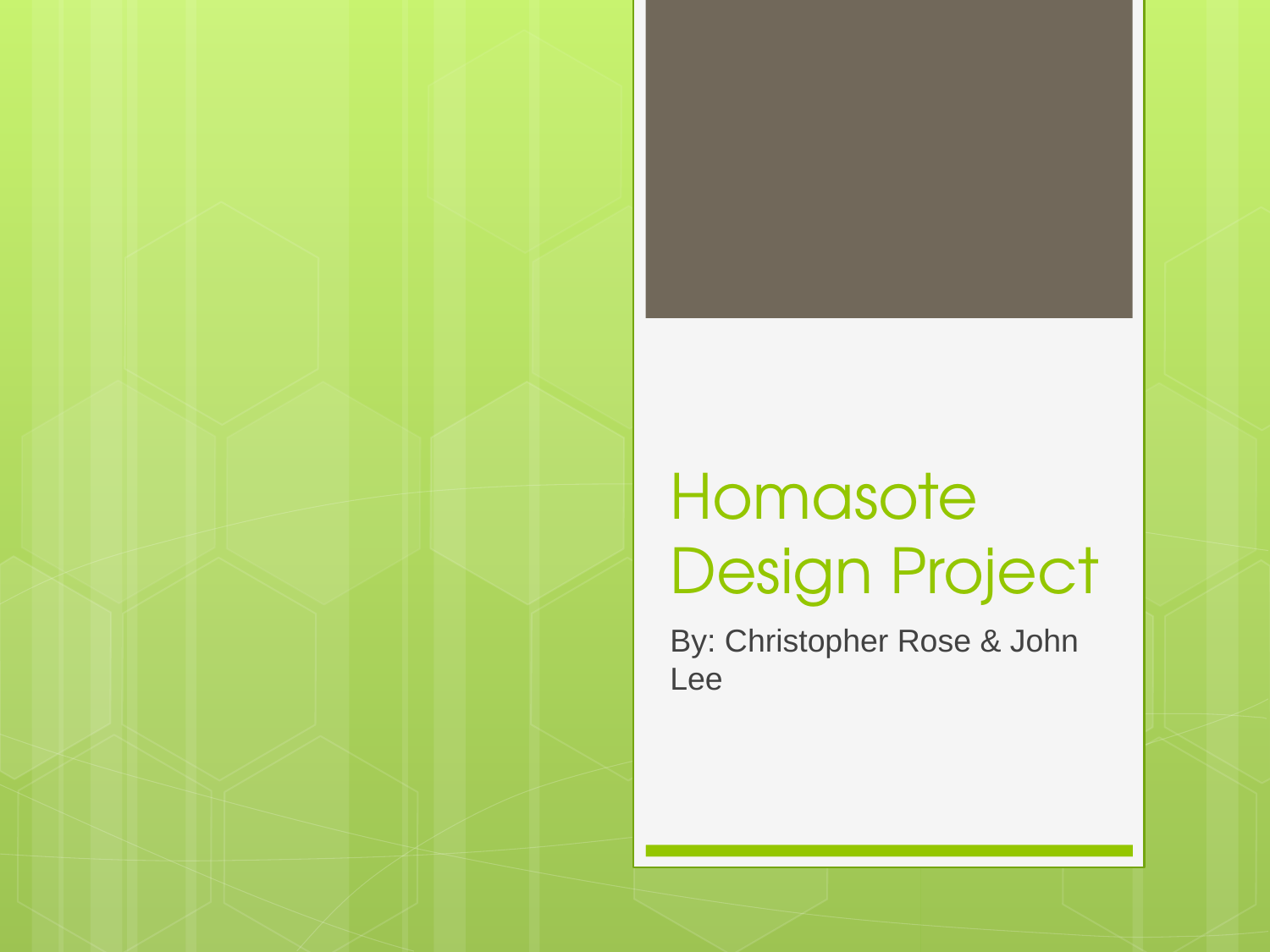

# Homasote Design Project
By: Christopher Rose & John Lee